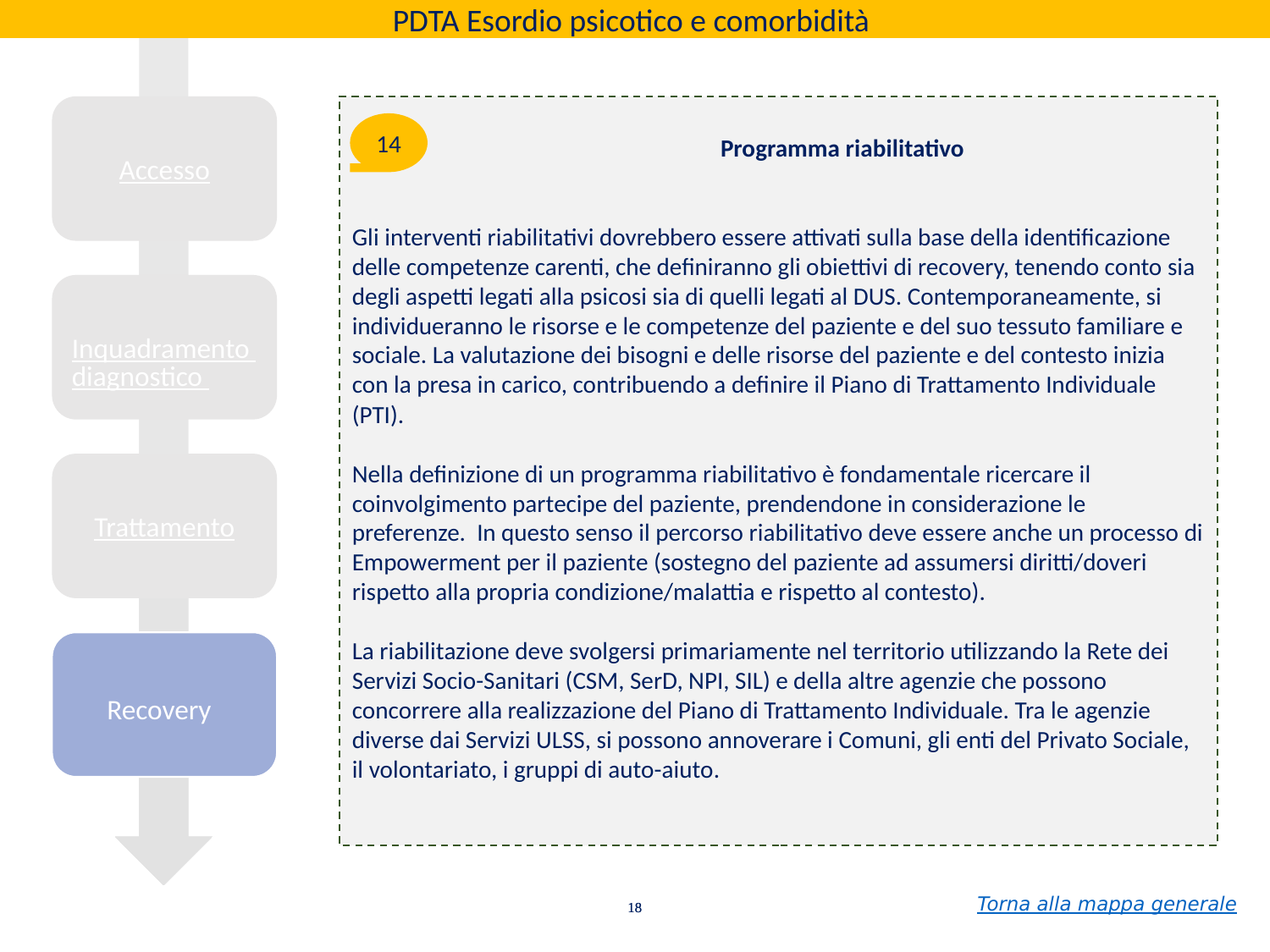

PDTA Esordio psicotico e comorbidità

Accesso

	 Programma riabilitativo

Gli interventi riabilitativi dovrebbero essere attivati sulla base della identificazione delle competenze carenti, che definiranno gli obiettivi di recovery, tenendo conto sia degli aspetti legati alla psicosi sia di quelli legati al DUS. Contemporaneamente, si individueranno le risorse e le competenze del paziente e del suo tessuto familiare e sociale. La valutazione dei bisogni e delle risorse del paziente e del contesto inizia con la presa in carico, contribuendo a definire il Piano di Trattamento Individuale (PTI).

Nella definizione di un programma riabilitativo è fondamentale ricercare il coinvolgimento partecipe del paziente, prendendone in considerazione le preferenze.  In questo senso il percorso riabilitativo deve essere anche un processo di Empowerment per il paziente (sostegno del paziente ad assumersi diritti/doveri rispetto alla propria condizione/malattia e rispetto al contesto).

La riabilitazione deve svolgersi primariamente nel territorio utilizzando la Rete dei Servizi Socio-Sanitari (CSM, SerD, NPI, SIL) e della altre agenzie che possono concorrere alla realizzazione del Piano di Trattamento Individuale. Tra le agenzie diverse dai Servizi ULSS, si possono annoverare i Comuni, gli enti del Privato Sociale, il volontariato, i gruppi di auto-aiuto.

14
Inquadramento diagnostico
Trattamento
Recovery
Torna alla mappa generale